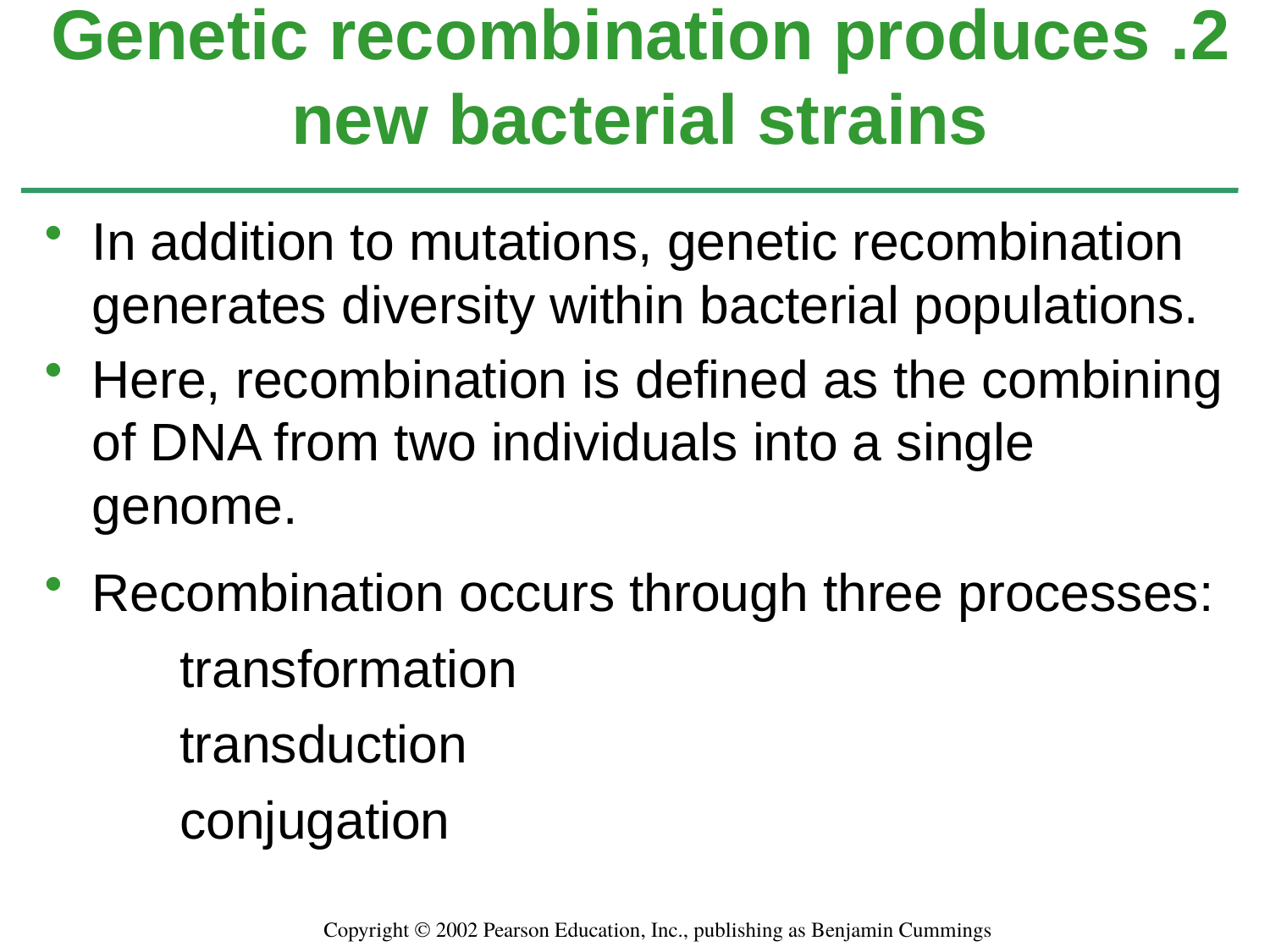

# 2. Genetic recombination produces new bacterial strains

In addition to mutations, genetic recombination generates diversity within bacterial populations.
Here, recombination is defined as the combining of DNA from two individuals into a single genome.
Recombination occurs through three processes:
      transformation
      transduction
      conjugation
Copyright © 2002 Pearson Education, Inc., publishing as Benjamin Cummings